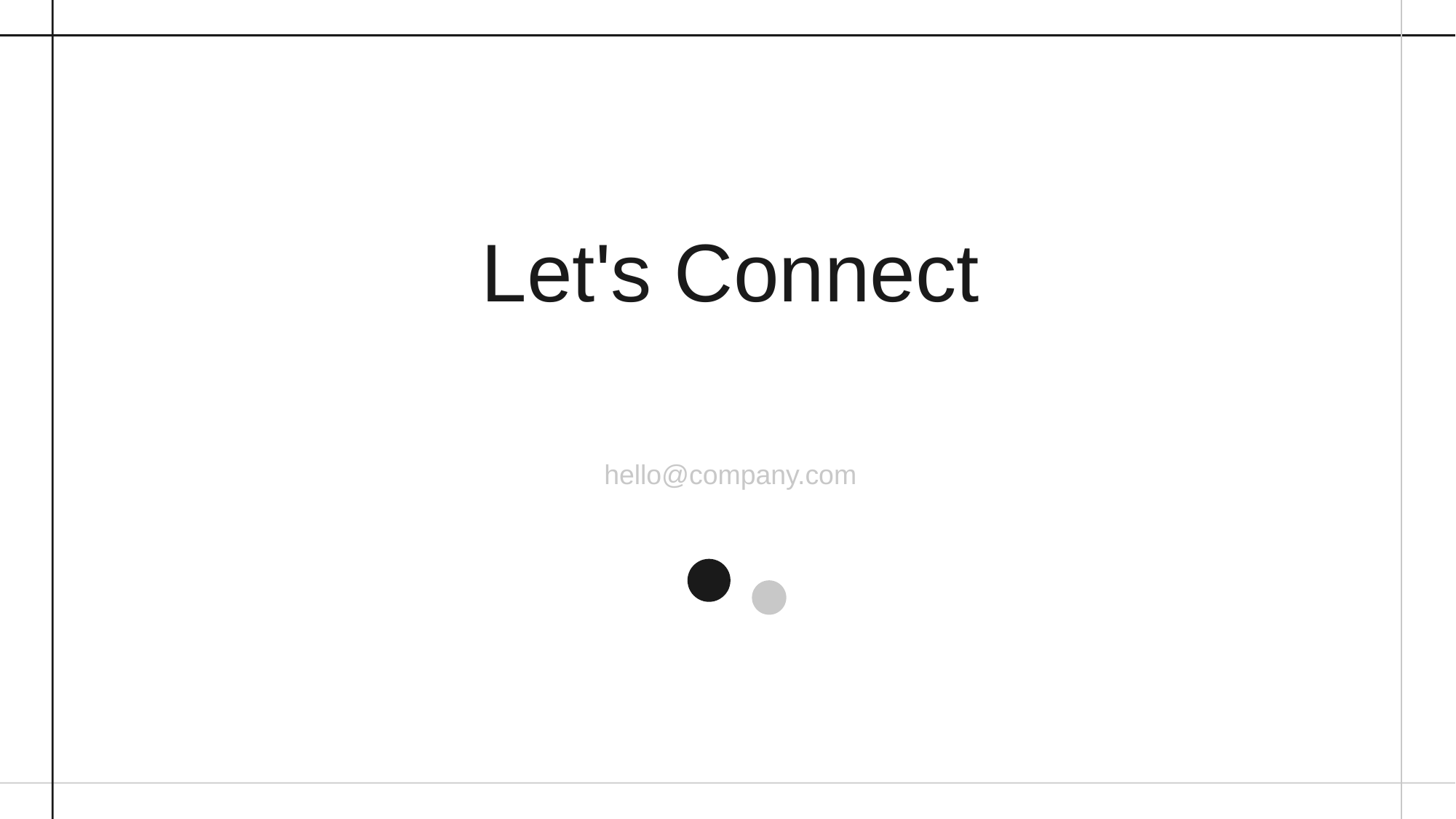

Design
3.2x

Your Presentation Title
98%
Let's Connect
01
03
42%
Subtitle goes here
Satisfaction
hello@company.com

Strategy
Growth
Efficiency Gain
The Big Idea

02
Growth Rate